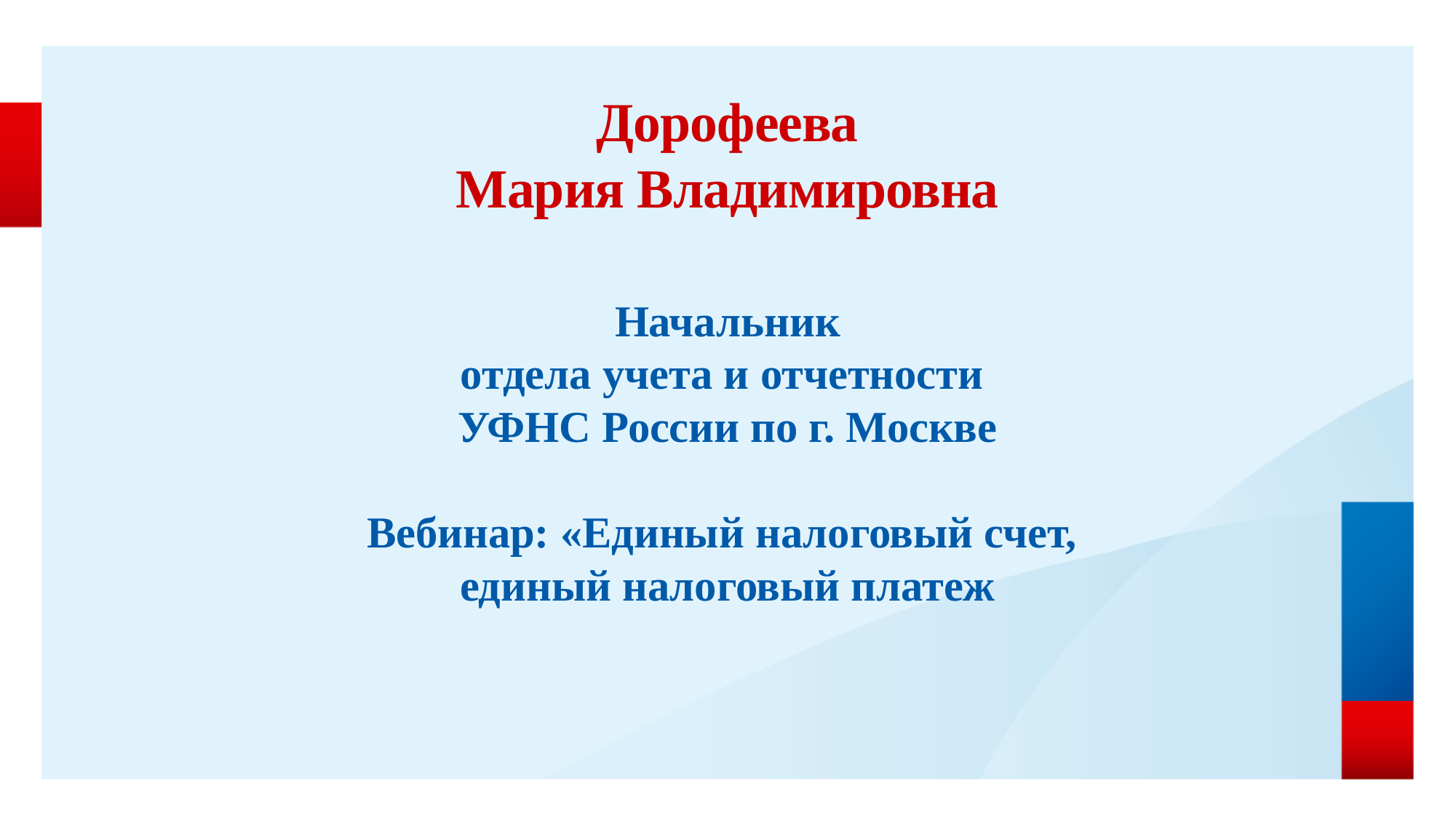

# Дорофеева Мария Владимировна

Начальник
отдела учета и отчетности
УФНС России по г. Москве

Вебинар: «Единый налоговый счет,
единый налоговый платеж